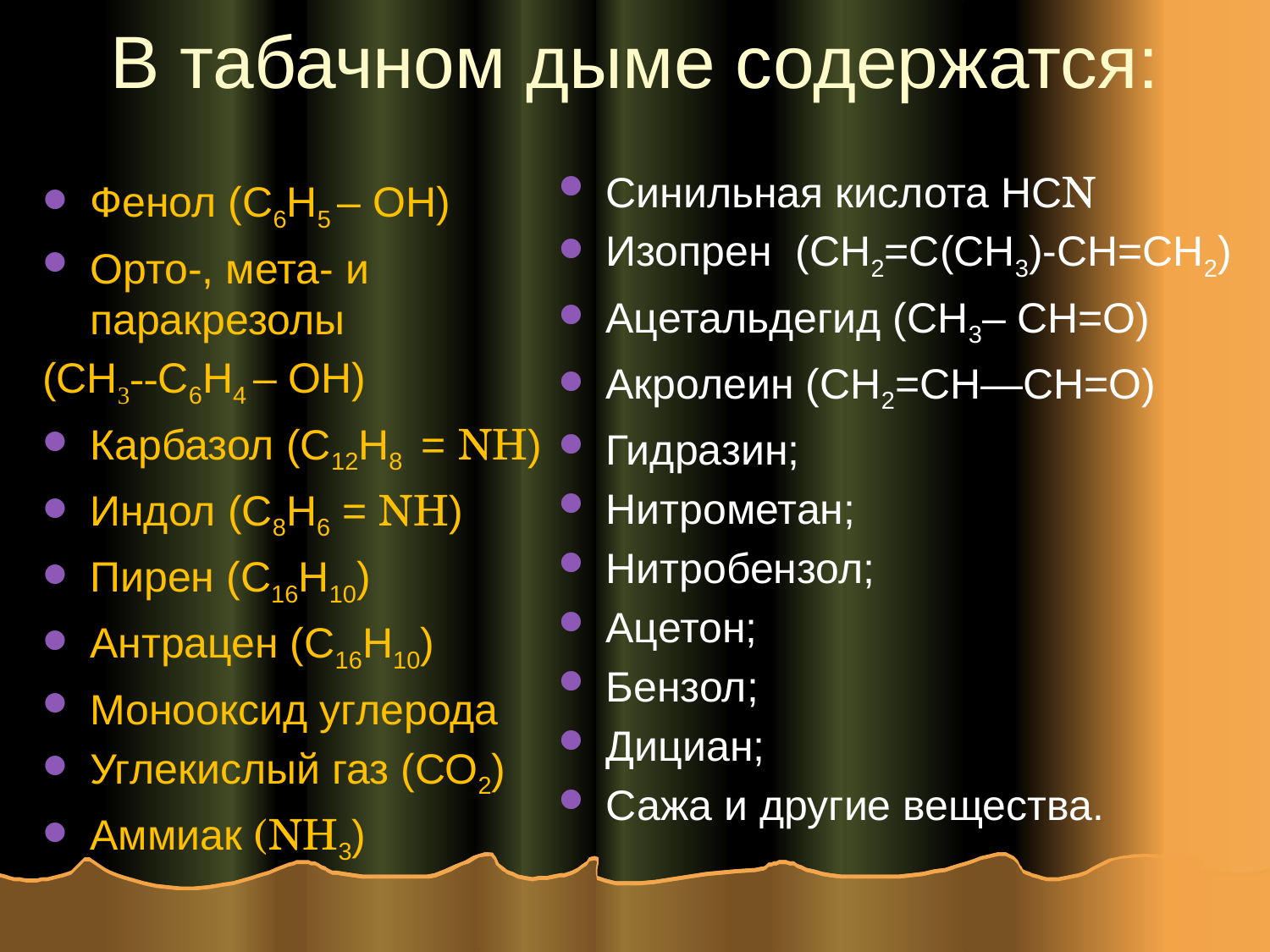

# В табачном дыме содержатся:
Синильная кислота НСN
Изопрен  (СН2=С(СН3)-СН=СН2)
Ацетальдегид (СН3– СН=О)
Акролеин (СН2=СН—СН=О)
Гидразин;
Нитрометан;
Нитробензол;
Ацетон;
Бензол;
Дициан;
Сажа и другие вещества.
Фенол (С6Н5 – ОН)
Орто-, мета- и паракрезолы
(СН3--С6Н4 – ОН)
Карбазол (С12Н8  = NH)
Индол (С8Н6 = NH)
Пирен (С16Н10)
Антрацен (С16Н10)
Монооксид углерода
Углекислый газ (СО2)
Аммиак (NH3)